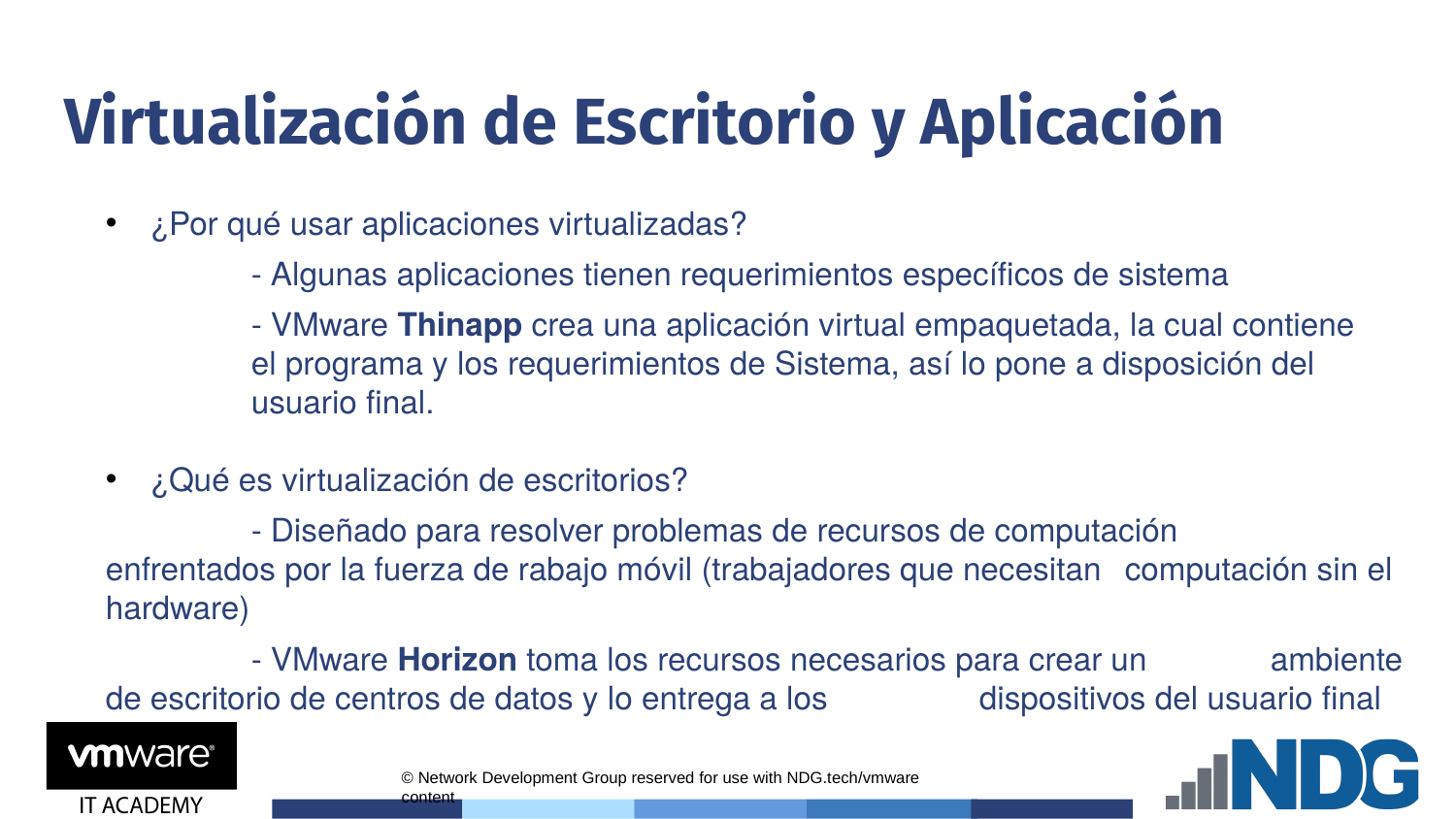

# Virtualización de Escritorio y Aplicación
¿Por qué usar aplicaciones virtualizadas?
	- Algunas aplicaciones tienen requerimientos específicos de sistema
	- VMware Thinapp crea una aplicación virtual empaquetada, la cual contiene 	el programa y los requerimientos de Sistema, así lo pone a disposición del 	usuario final.

¿Qué es virtualización de escritorios?
	- Diseñado para resolver problemas de recursos de computación 	enfrentados por la fuerza de rabajo móvil (trabajadores que necesitan 	computación sin el hardware)
	- VMware Horizon toma los recursos necesarios para crear un 	ambiente de escritorio de centros de datos y lo entrega a los 	dispositivos del usuario final